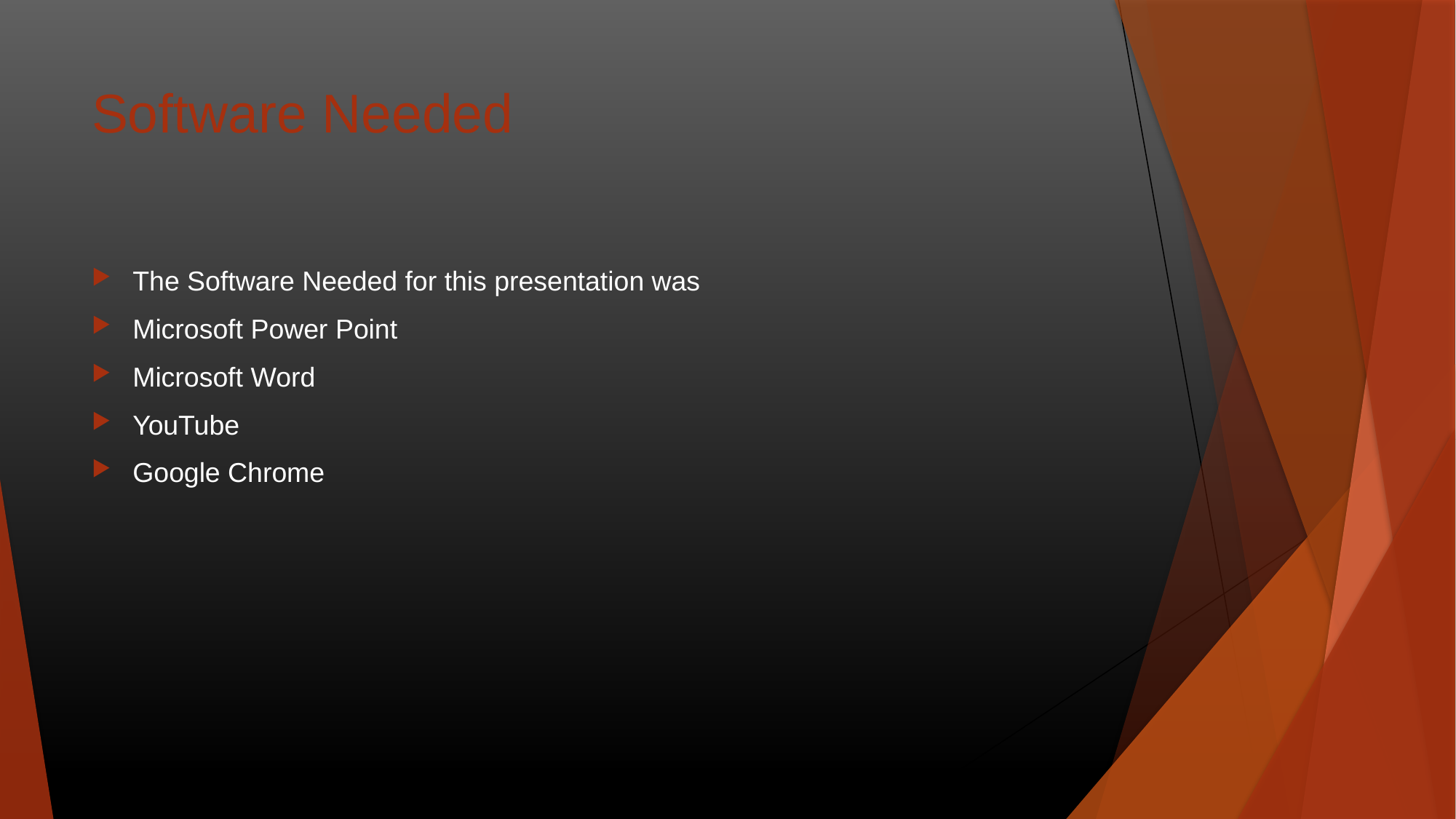

# Software Needed
The Software Needed for this presentation was
Microsoft Power Point
Microsoft Word
YouTube
Google Chrome